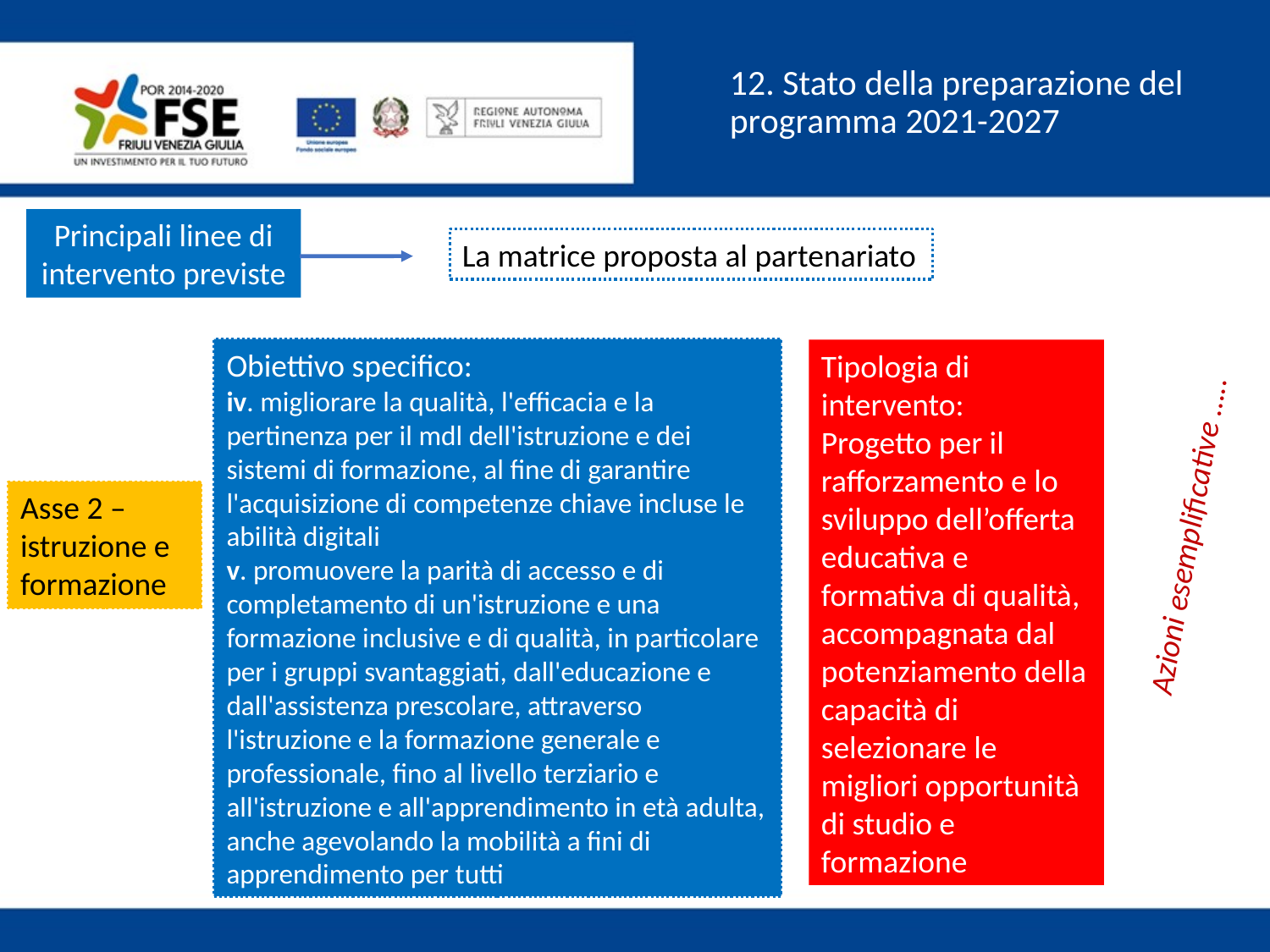

12. Stato della preparazione del programma 2021-2027
Principali linee di intervento previste
La matrice proposta al partenariato
Obiettivo specifico:
iv. migliorare la qualità, l'efficacia e la pertinenza per il mdl dell'istruzione e dei sistemi di formazione, al fine di garantire l'acquisizione di competenze chiave incluse le abilità digitali
v. promuovere la parità di accesso e di completamento di un'istruzione e una formazione inclusive e di qualità, in particolare per i gruppi svantaggiati, dall'educazione e dall'assistenza prescolare, attraverso l'istruzione e la formazione generale e professionale, fino al livello terziario e all'istruzione e all'apprendimento in età adulta, anche agevolando la mobilità a fini di apprendimento per tutti
Tipologia di intervento:
Progetto per il rafforzamento e lo sviluppo dell’offerta educativa e formativa di qualità, accompagnata dal potenziamento della capacità di selezionare le migliori opportunità di studio e formazione
Asse 2 – istruzione e formazione
Azioni esemplificative …..